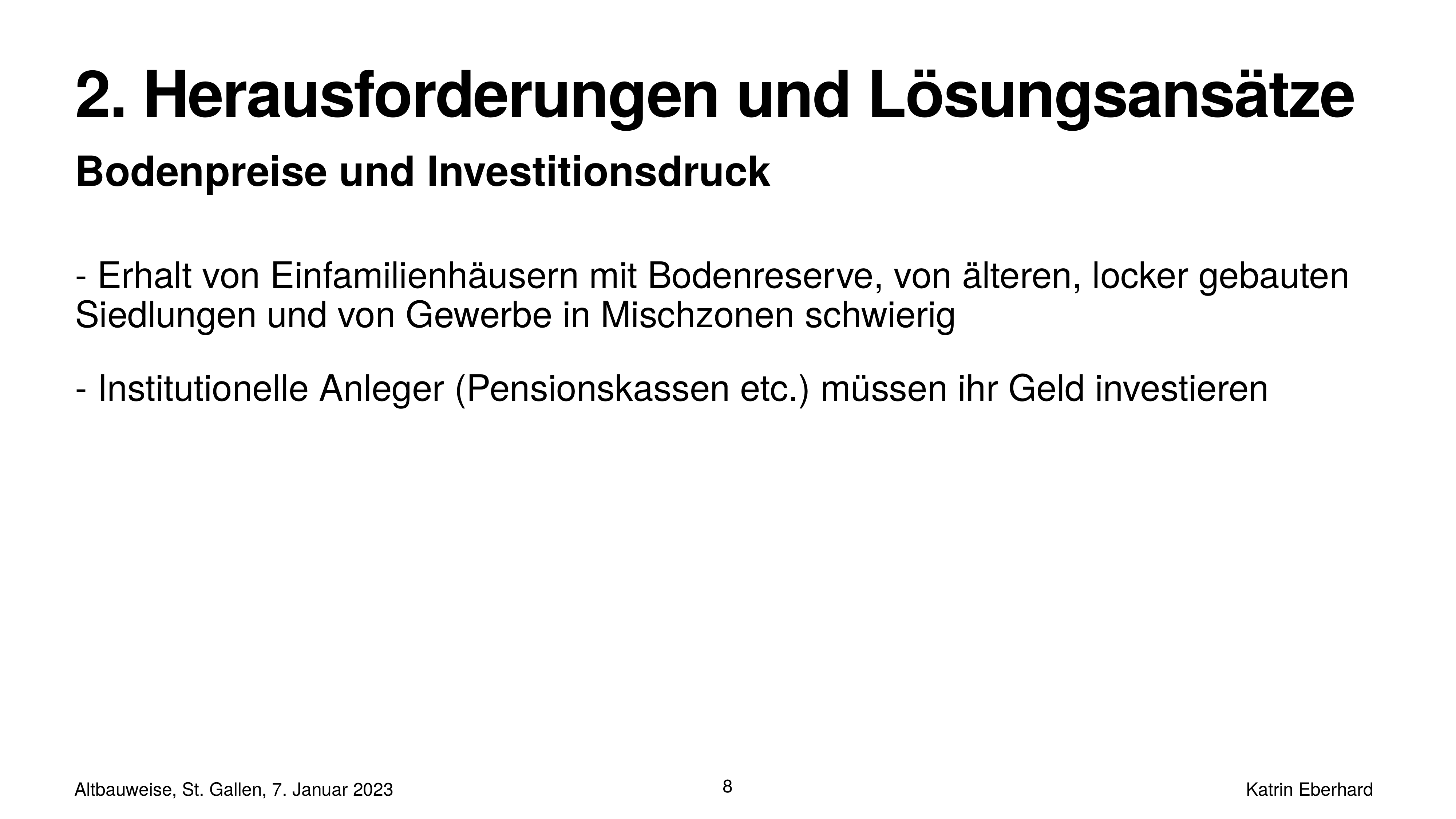

# 2. Herausforderungen und Lösungsansätze
Bodenpreise und Investitionsdruck
- Erhalt von Einfamilienhäusern mit Bodenreserve, von älteren, locker gebauten Siedlungen und von Gewerbe in Mischzonen schwierig
- Institutionelle Anleger (Pensionskassen etc.) müssen ihr Geld investieren
Altbauweise, St. Gallen, 7. Januar 2023                                                                                                                                                                        Katrin Eberhard
8